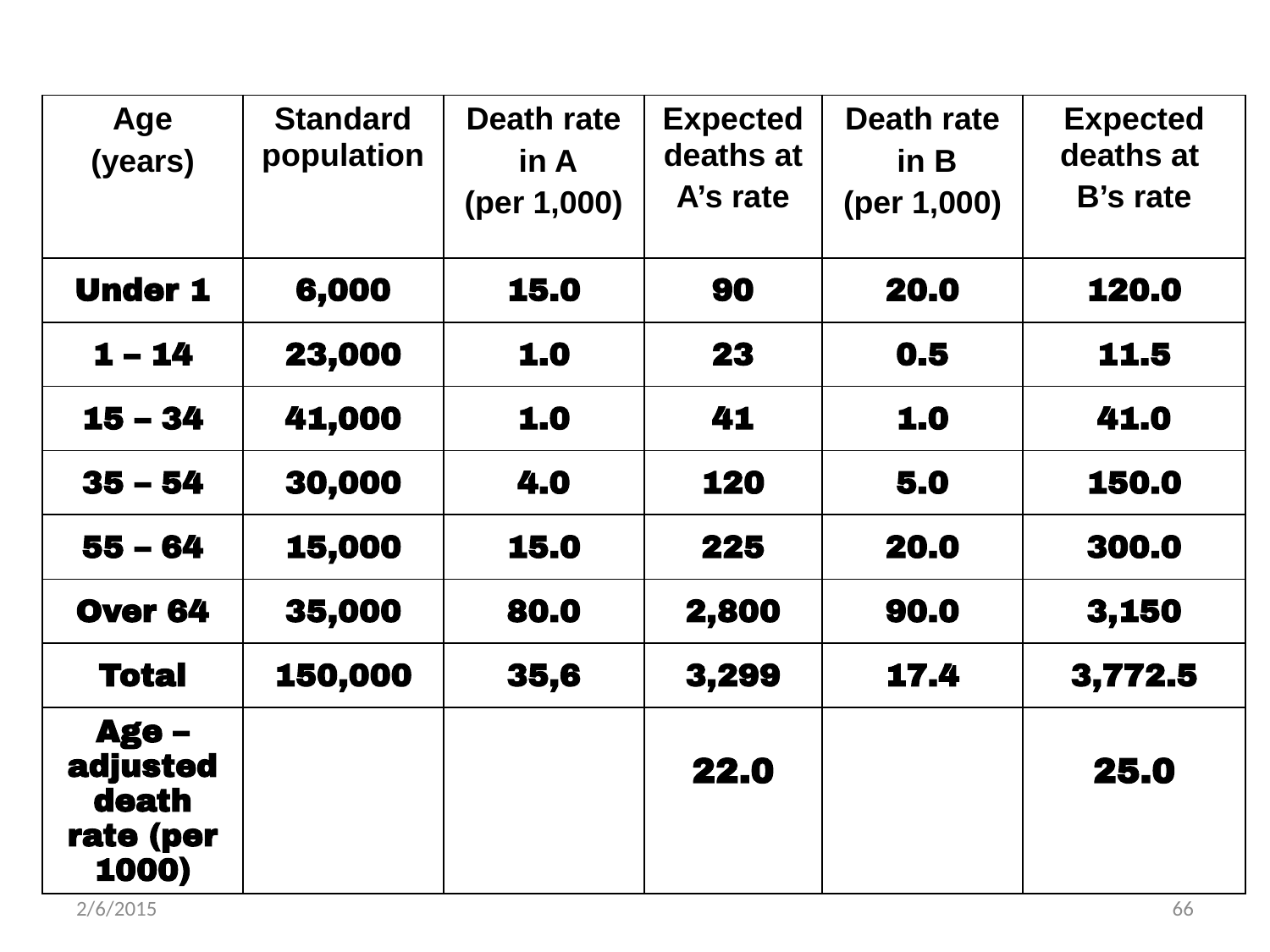

| Age (years) | Standard population | Death rate in A (per 1,000) | Expected deaths at A’s rate | Death rate in B (per 1,000) | Expected deaths at B’s rate |
| --- | --- | --- | --- | --- | --- |
| Under 1 | 6,000 | 15.0 | 90 | 20.0 | 120.0 |
| 1 – 14 | 23,000 | 1.0 | 23 | 0.5 | 11.5 |
| 15 – 34 | 41,000 | 1.0 | 41 | 1.0 | 41.0 |
| 35 – 54 | 30,000 | 4.0 | 120 | 5.0 | 150.0 |
| 55 – 64 | 15,000 | 15.0 | 225 | 20.0 | 300.0 |
| Over 64 | 35,000 | 80.0 | 2,800 | 90.0 | 3,150 |
| Total | 150,000 | 35,6 | 3,299 | 17.4 | 3,772.5 |
| Age – adjusted death rate (per 1000) |  |  | 22.0 |  | 25.0 |
2/6/2015
66